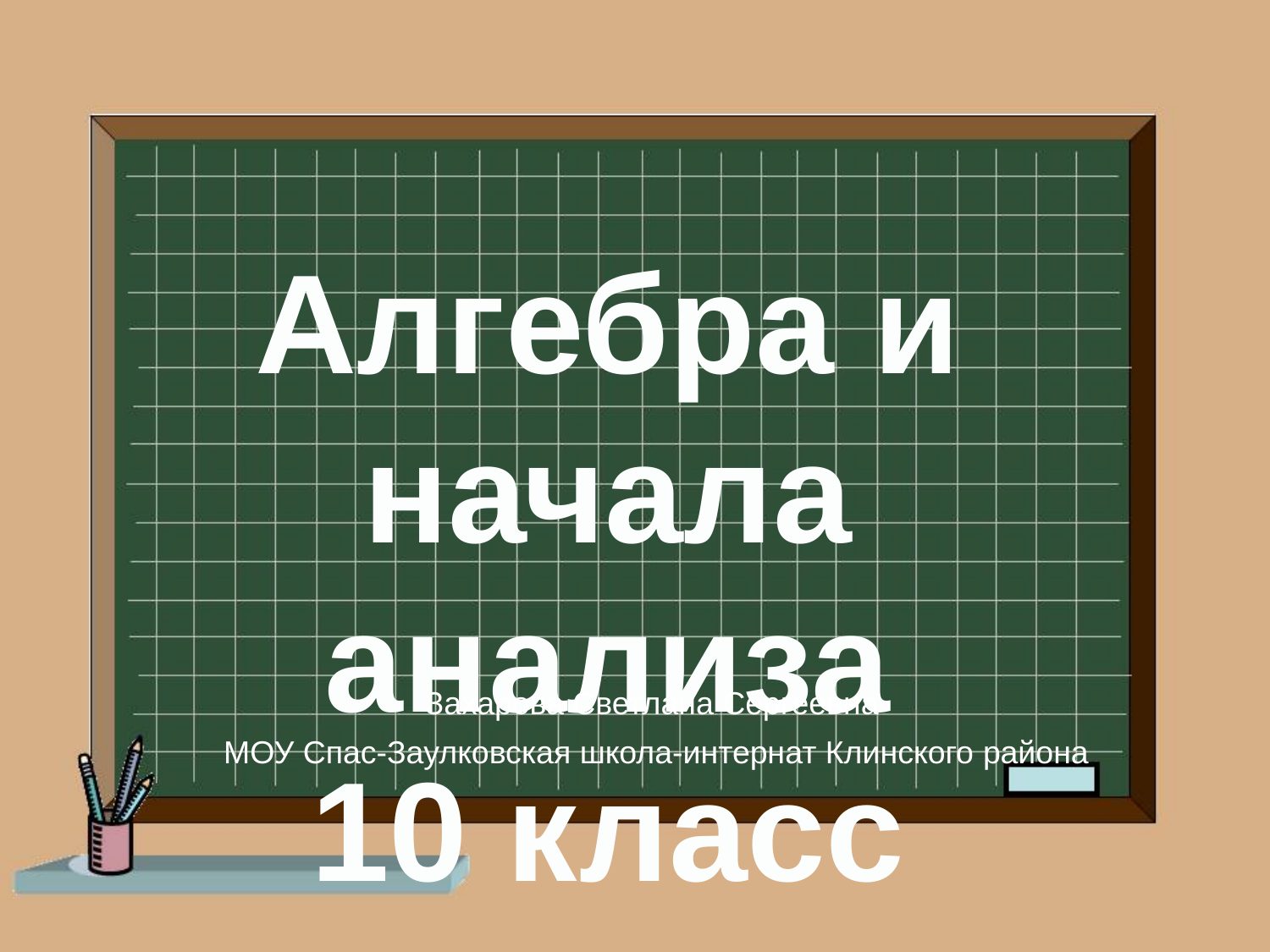

Алгебра и начала
анализа
10 класс
Захарова Светлана Сергеевна
МОУ Спас-Заулковская школа-интернат Клинского района